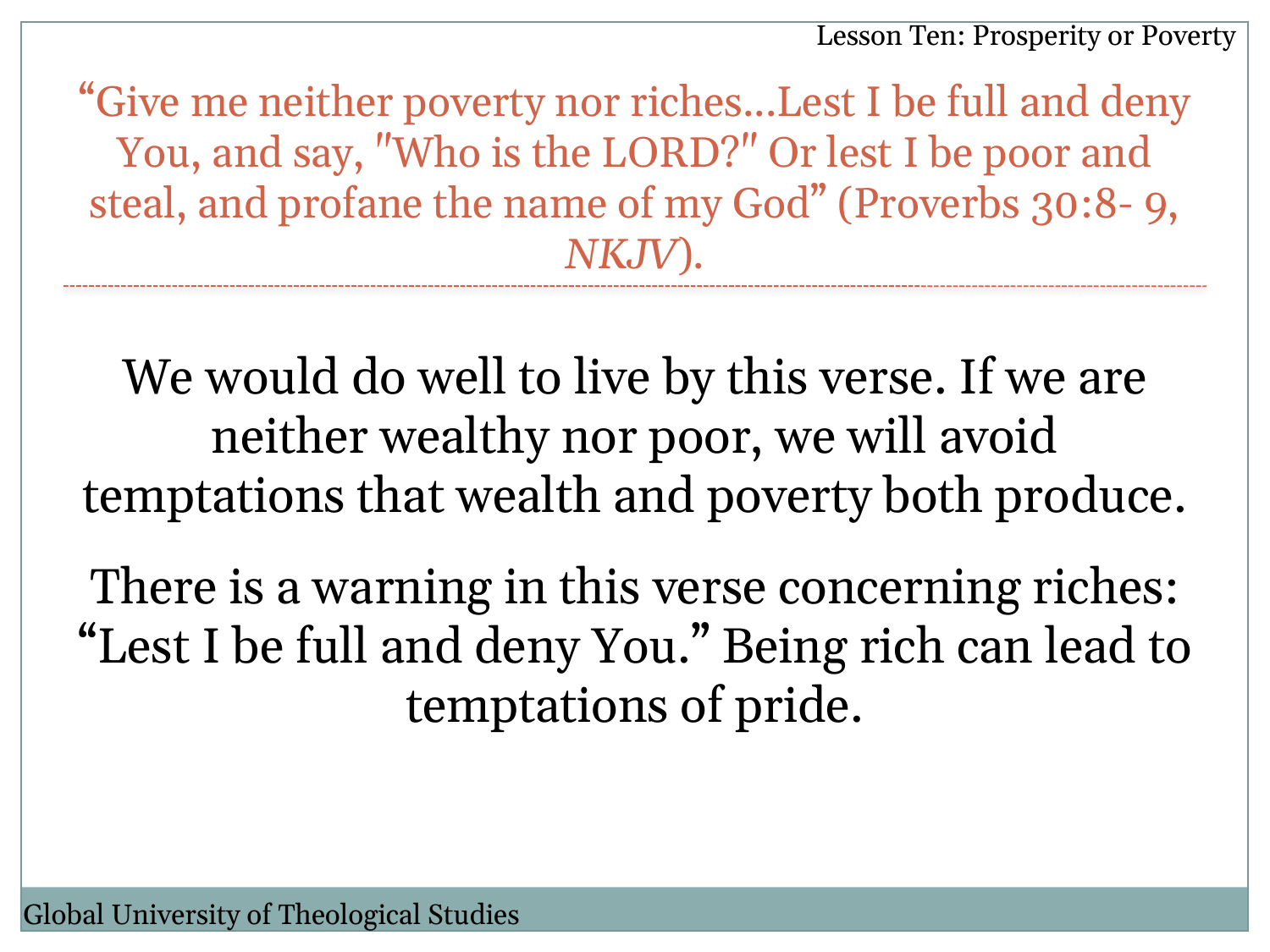

Lesson Ten: Prosperity or Poverty
“Give me neither poverty nor riches...Lest I be full and deny You, and say, "Who is the LORD?" Or lest I be poor and steal, and profane the name of my God” (Proverbs 30:8- 9, NKJV).
We would do well to live by this verse. If we are neither wealthy nor poor, we will avoid temptations that wealth and poverty both produce.
There is a warning in this verse concerning riches: “Lest I be full and deny You.” Being rich can lead to temptations of pride.
Global University of Theological Studies